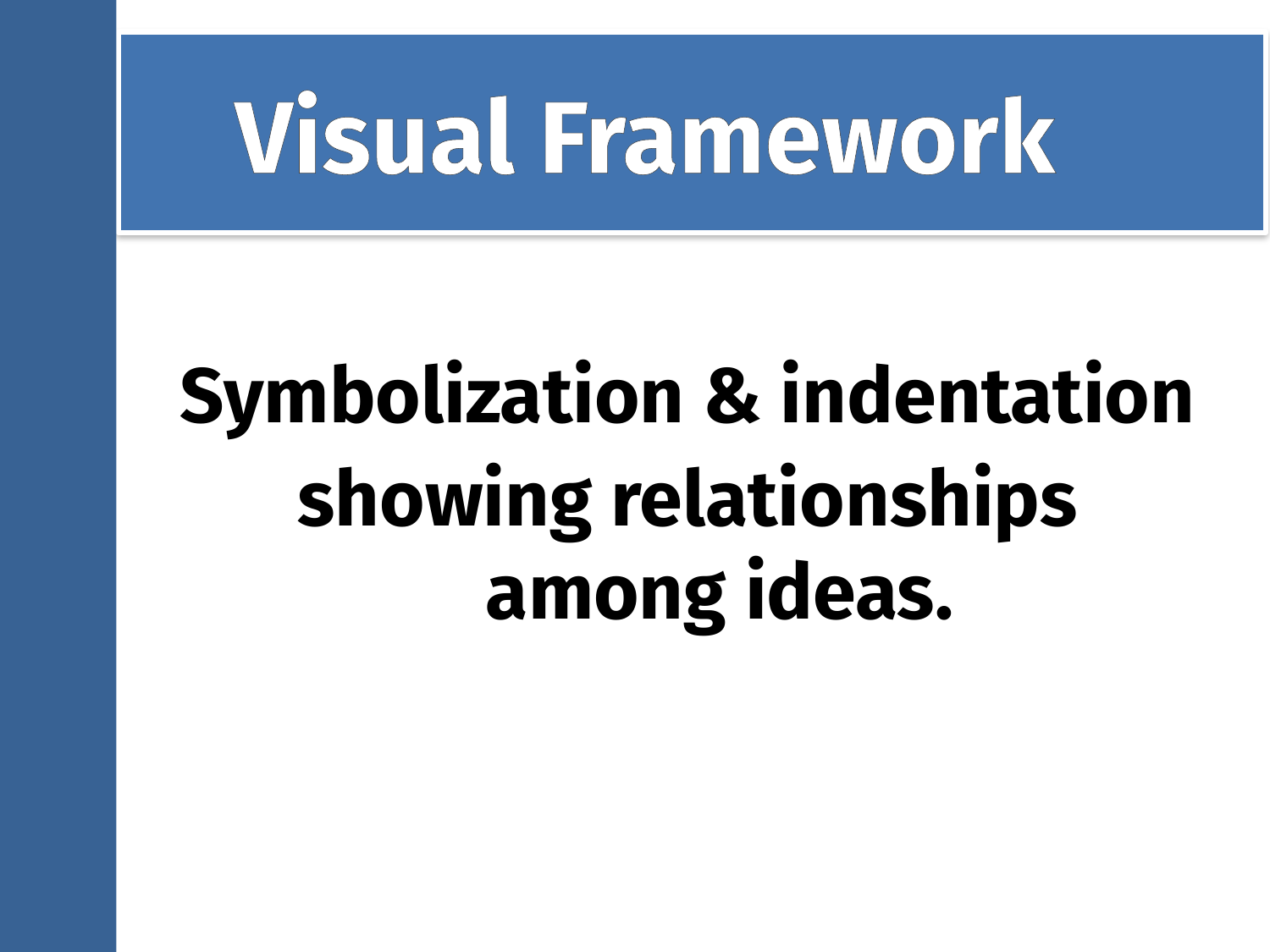

# Visual Framework
Symbolization & indentation
showing relationships among ideas.